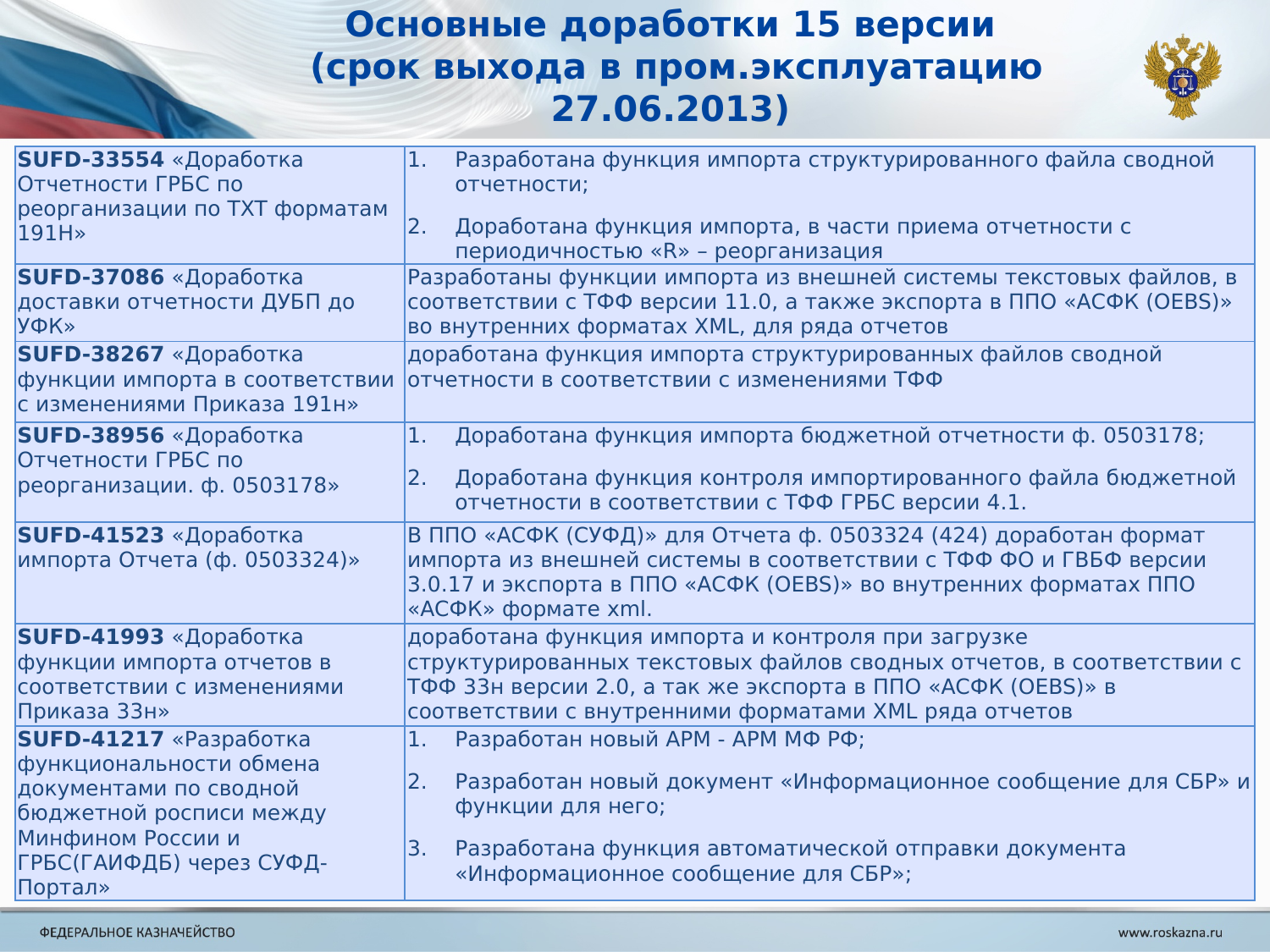

# Основные доработки 15 версии (срок выхода в пром.эксплуатацию 27.06.2013)
| SUFD-33554 «Доработка Отчетности ГРБС по реорганизации по TXT форматам 191Н» | Разработана функция импорта структурированного файла сводной отчетности; Доработана функция импорта, в части приема отчетности с периодичностью «R» – реорганизация |
| --- | --- |
| SUFD-37086 «Доработка доставки отчетности ДУБП до УФК» | Разработаны функции импорта из внешней системы текстовых файлов, в соответствии с ТФФ версии 11.0, а также экспорта в ППО «АСФК (OEBS)» во внутренних форматах XML, для ряда отчетов |
| SUFD-38267 «Доработка функции импорта в соответствии с изменениями Приказа 191н» | доработана функция импорта структурированных файлов сводной отчетности в соответствии с изменениями ТФФ |
| SUFD-38956 «Доработка Отчетности ГРБС по реорганизации. ф. 0503178» | Доработана функция импорта бюджетной отчетности ф. 0503178; Доработана функция контроля импортированного файла бюджетной отчетности в соответствии с ТФФ ГРБС версии 4.1. |
| SUFD-41523 «Доработка импорта Отчета (ф. 0503324)» | В ППО «АСФК (СУФД)» для Отчета ф. 0503324 (424) доработан формат импорта из внешней системы в соответствии с ТФФ ФО и ГВБФ версии 3.0.17 и экспорта в ППО «АСФК (OEBS)» во внутренних форматах ППО «АСФК» формате xml. |
| SUFD-41993 «Доработка функции импорта отчетов в соответствии с изменениями Приказа 33н» | доработана функция импорта и контроля при загрузке структурированных текстовых файлов сводных отчетов, в соответствии с ТФФ 33н версии 2.0, а так же экспорта в ППО «АСФК (OEBS)» в соответствии с внутренними форматами XML ряда отчетов |
| SUFD-41217 «Разработка функциональности обмена документами по сводной бюджетной росписи между Минфином России и ГРБС(ГАИФДБ) через СУФД-Портал» | Разработан новый АРМ - АРМ МФ РФ; Разработан новый документ «Информационное сообщение для СБР» и функции для него; Разработана функция автоматической отправки документа «Информационное сообщение для СБР»; |